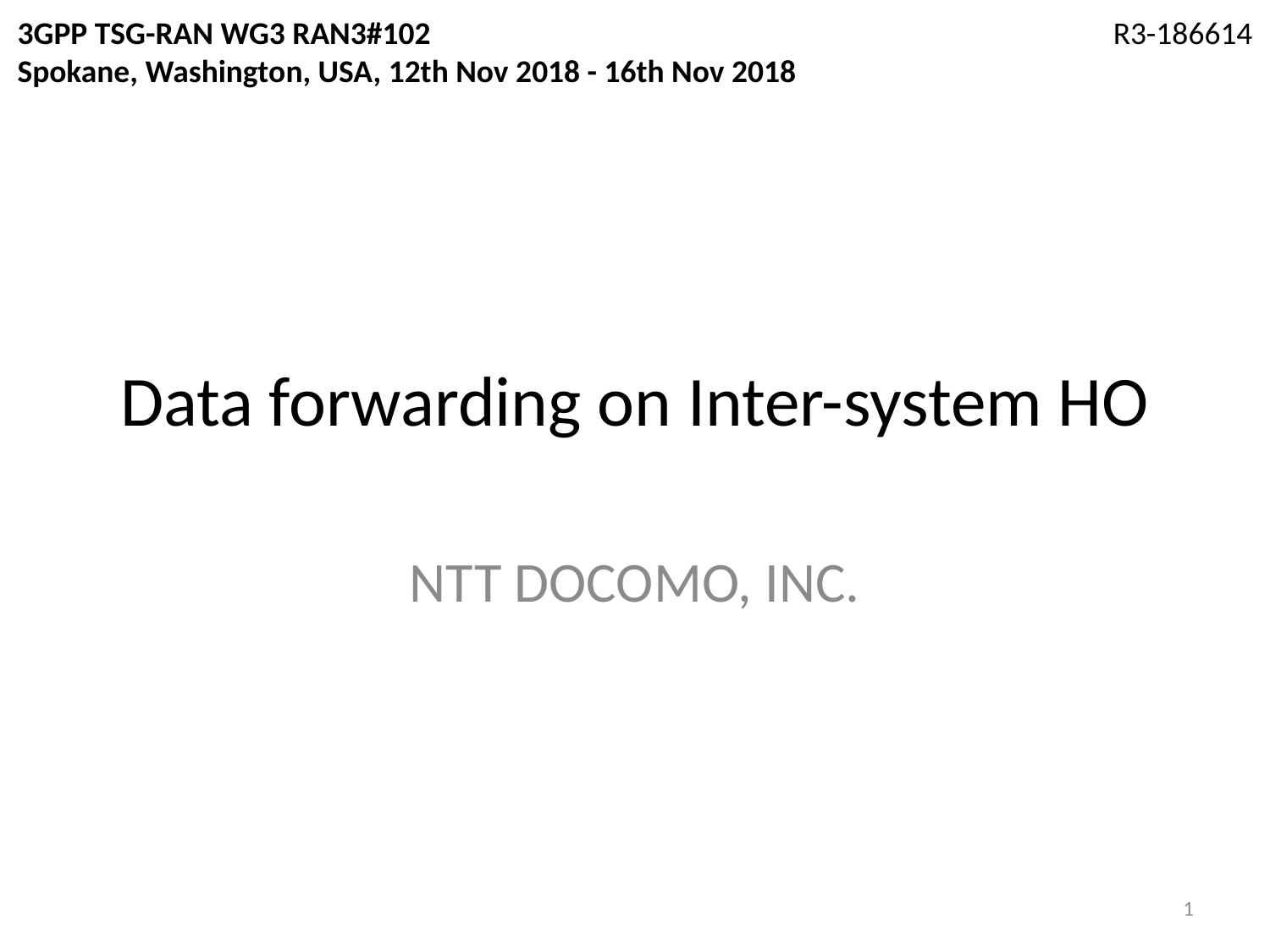

3GPP TSG-RAN WG3 RAN3#102
Spokane, Washington, USA, 12th Nov 2018 - 16th Nov 2018
R3-186614
# Data forwarding on Inter-system HO
NTT DOCOMO, INC.
1